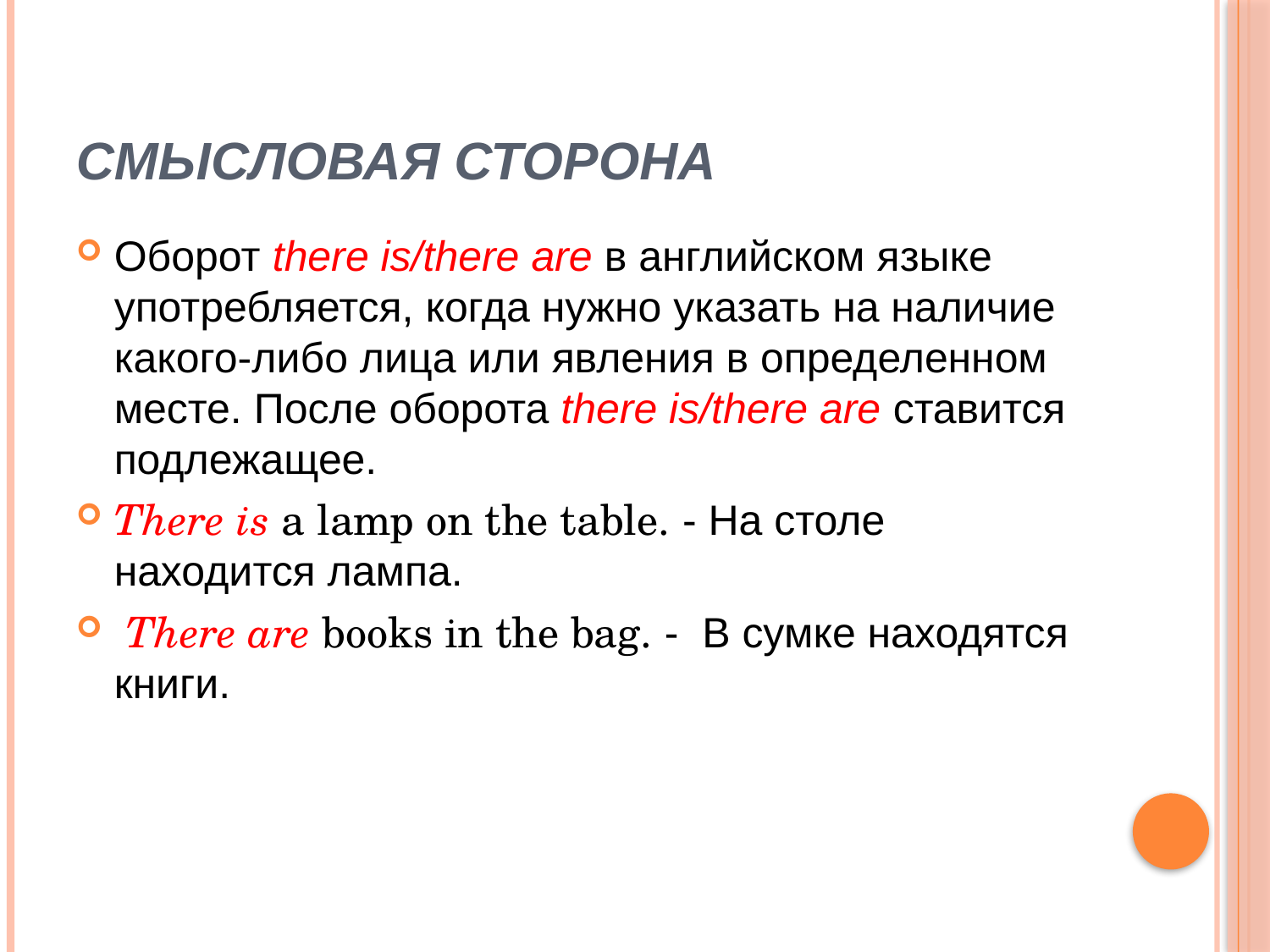

# Смысловая сторона
Оборот there is/there are в английском языке употребляется, когда нужно указать на наличие какого-либо лица или явления в определенном месте. После оборота there is/there are ставится подлежащее.
There is a lamp on the table. - На столе находится лампа.
 There are books in the bag. -  В сумке находятся  книги.